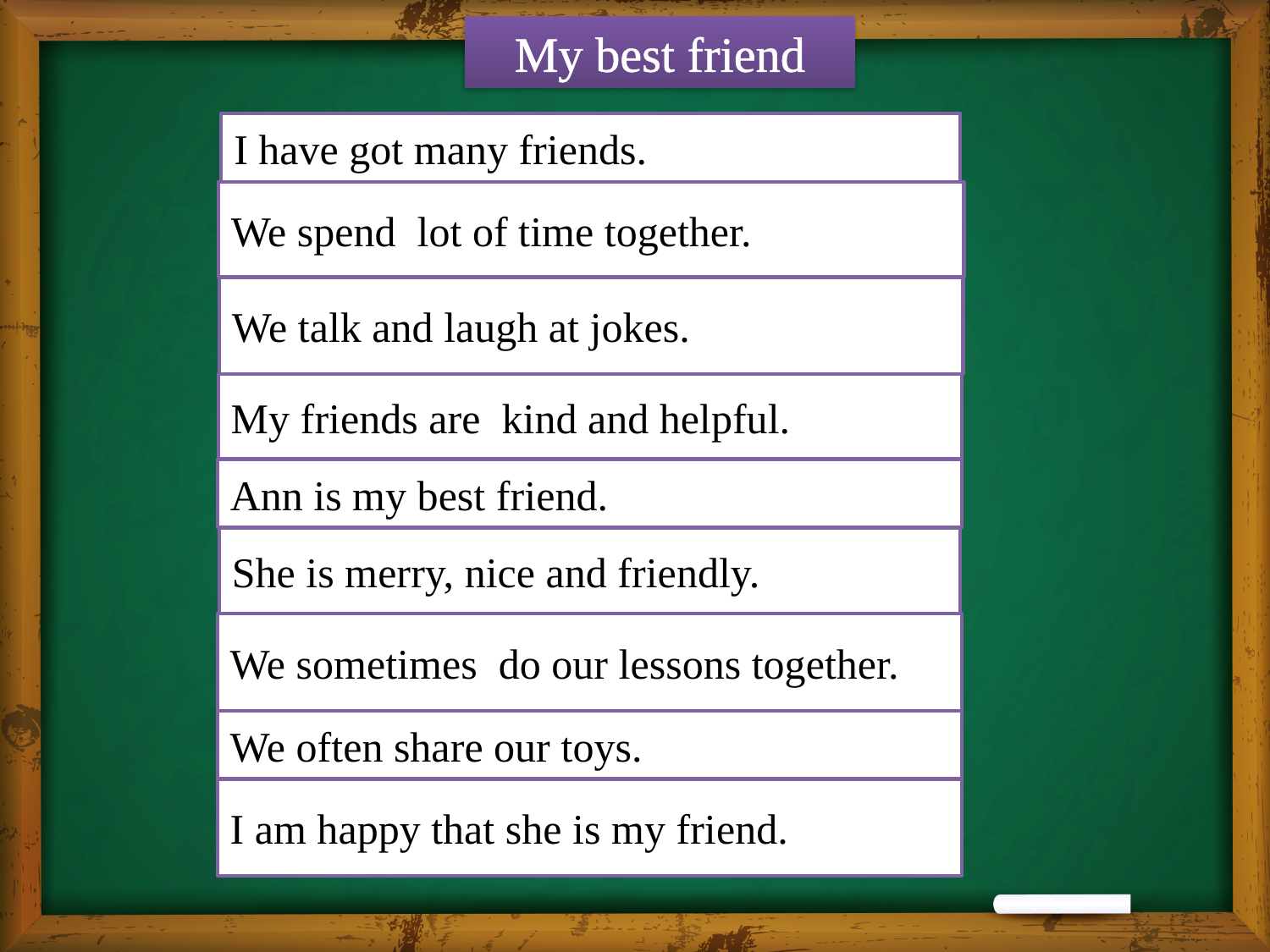

My best friend
I have got many friends.
We spend  lot of time together.
We talk and laugh at jokes.
My friends are  kind and helpful.
Ann is my best friend.
She is merry, nice and friendly.
We sometimes  do our lessons together.
We often share our toys.
I am happy that she is my friend.